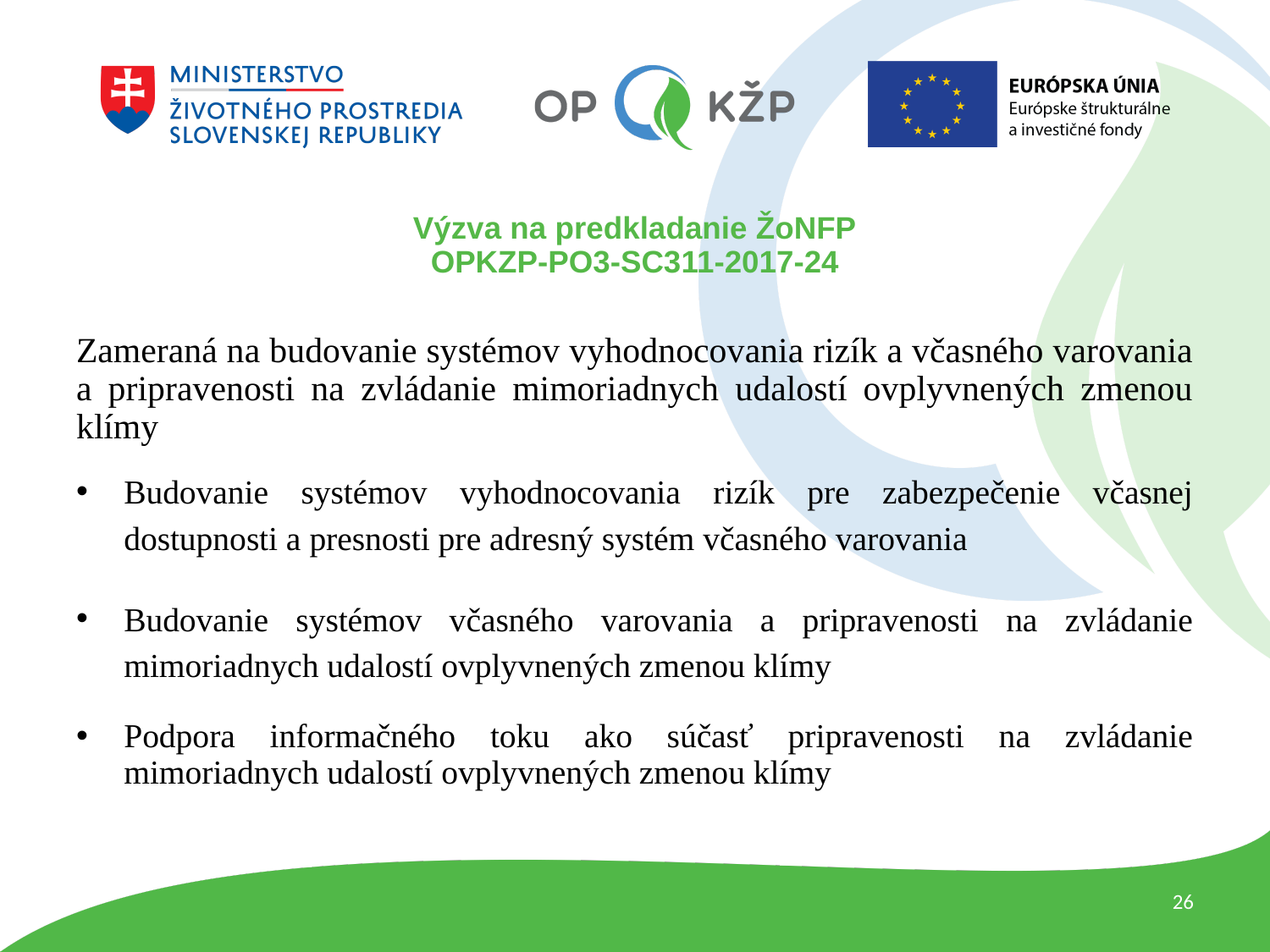

# Výzva na predkladanie ŽoNFP OPKZP-PO3-SC311-2017-24
Zameraná na budovanie systémov vyhodnocovania rizík a včasného varovania a pripravenosti na zvládanie mimoriadnych udalostí ovplyvnených zmenou klímy
Budovanie systémov vyhodnocovania rizík pre zabezpečenie včasnej dostupnosti a presnosti pre adresný systém včasného varovania
Budovanie systémov včasného varovania a pripravenosti na zvládanie mimoriadnych udalostí ovplyvnených zmenou klímy
Podpora informačného toku ako súčasť pripravenosti na zvládanie mimoriadnych udalostí ovplyvnených zmenou klímy

26